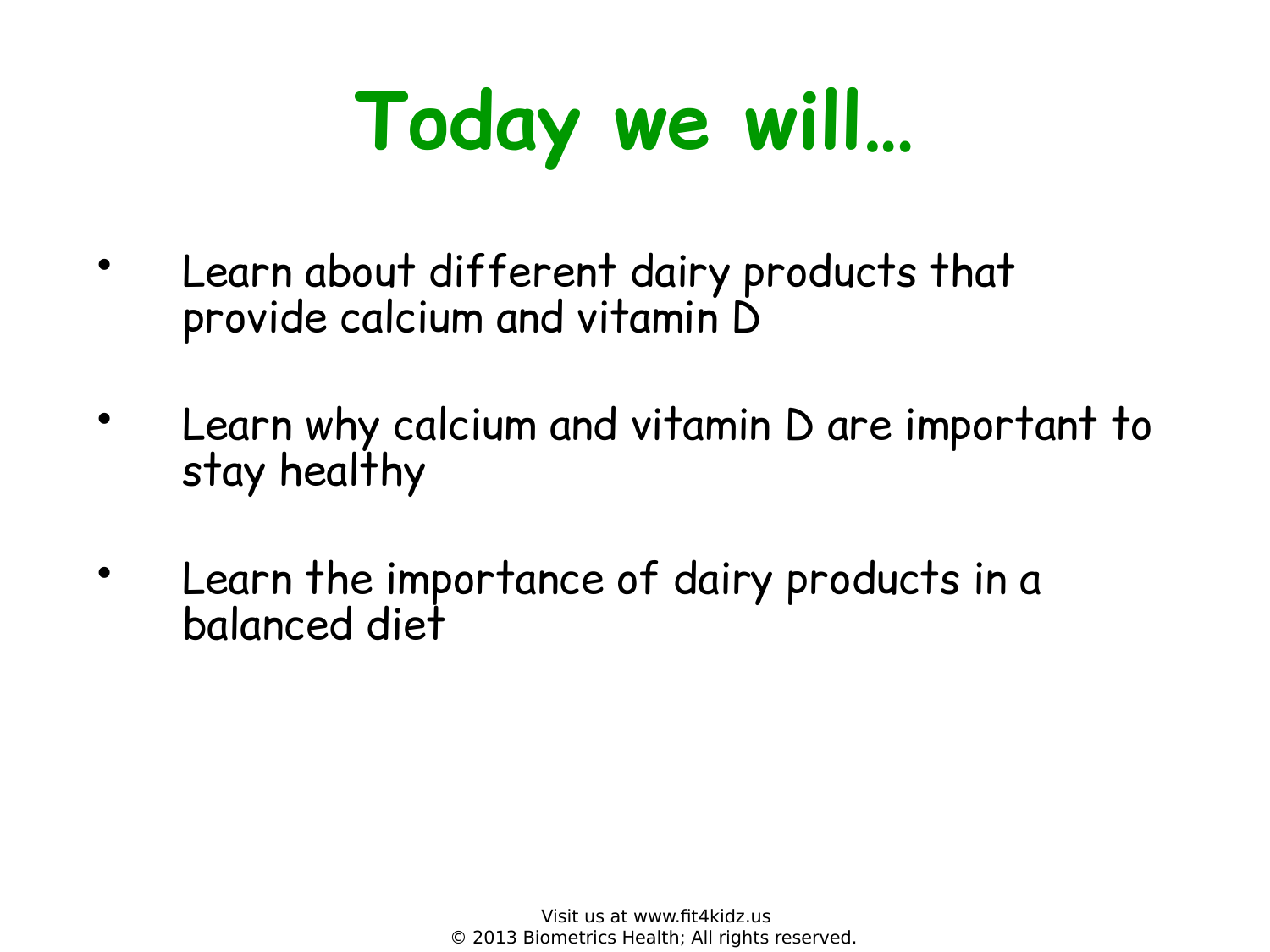

# Today we will…
Learn about different dairy products that provide calcium and vitamin D

Learn why calcium and vitamin D are important to stay healthy

Learn the importance of dairy products in a balanced diet
Visit us at www.fit4kidz.us
© 2013 Biometrics Health; All rights reserved.